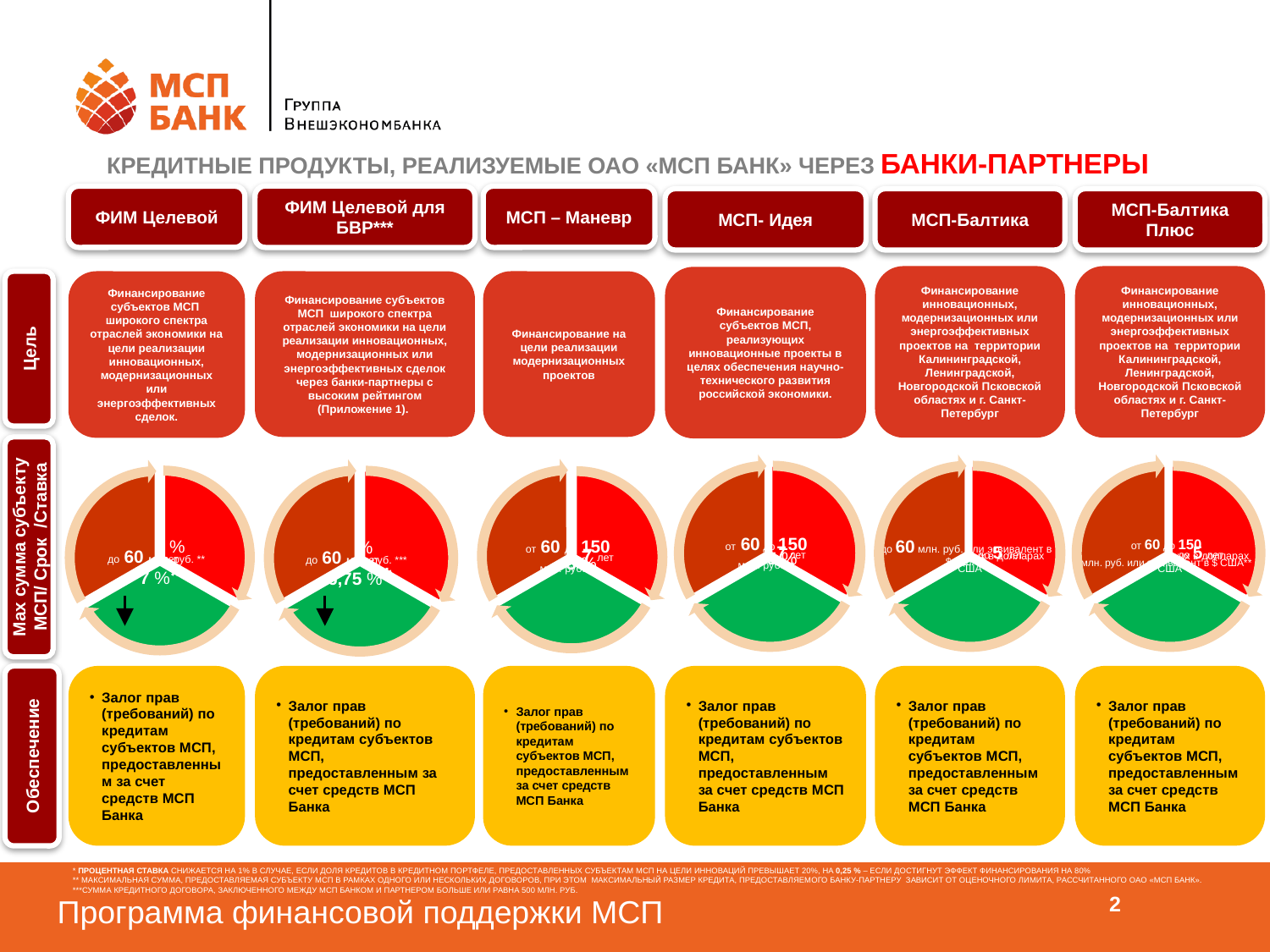

Кредитные продукты, реализуемые ОАО «МСП Банк» через банки-партнеры

ФИМ Целевой для БВР***
ФИМ Целевой
МСП – Маневр
МСП-Балтика
МСП-Балтика Плюс
МСП- Идея
Финансирование инновационных, модернизационных или энергоэффективных проектов на  территории Калининградской, Ленинградской, Новгородской Псковской областях и г. Санкт-Петербург
Финансирование инновационных, модернизационных или энергоэффективных проектов на  территории Калининградской, Ленинградской, Новгородской Псковской областях и г. Санкт-Петербург
Финансирование субъектов МСП, реализующих инновационные проекты в целях обеспечения научно-технического развития российской экономики.
Финансирование субъектов МСП  широкого спектра отраслей экономики на цели реализации инновационных, модернизационных или энергоэффективных сделок.
Финансирование субъектов МСП  широкого спектра отраслей экономики на цели реализации инновационных, модернизационных или энергоэффективных сделок через банки-партнеры с высоким рейтингом (Приложение 1).
Финансирование на цели реализации модернизационных проектов
Цель
от 2 до 7 лет
6,75 %
от 60 до 150
млн. руб. **
от 2 до 7 лет

7,75 %

от 60 до 150
млн. руб. **
5 лет
8 %
6,75 %*
до 60 млн. руб. ***
От 1 года до 5 лет
5,5 % годовых в долларах США
до 60 млн. руб. или эквивалент в $ США**
От 1 года до 5 лет
5,25 % годовых в долларах США
от 60 до 150
млн. руб. или эквивалент в $ США**
5 лет
8,25 %
7 %*
до 60 млн. руб. **
Мах сумма субъекту МСП/ Срок  /Ставка
Залог прав (требований) по кредитам субъектов МСП, предоставленным за счет средств МСП Банка
Залог прав (требований) по кредитам субъектов МСП, предоставленным за счет средств МСП Банка
Залог прав (требований) по кредитам субъектов МСП, предоставленным за счет средств МСП Банка
Залог прав (требований) по кредитам субъектов МСП, предоставленным за счет средств МСП Банка
Залог прав (требований) по кредитам субъектов МСП, предоставленным за счет средств МСП Банка
Залог прав (требований) по кредитам субъектов МСП, предоставленным за счет средств МСП Банка
Обеспечение
* процентная ставка снижается на 1% в случае, если доля кредитов в кредитном портфеле, предоставленных Субъектам МСП на цели Инноваций превышает 20%, на 0,25 % – если достигнут Эффект финансирования на 80%
** Максимальная сумма, предоставляемая субъекту мсп в рамках одного или нескольких договоров, при этом  Максимальный Размер кредита, предоставляемого Банку-партнеру  зависит от оценочного лимита, рассчитанного ОАО «мсп Банк».
***Сумма кредитного договора, заключенного между МСП банком и партнером больше или равна 500 млн. руб.

2